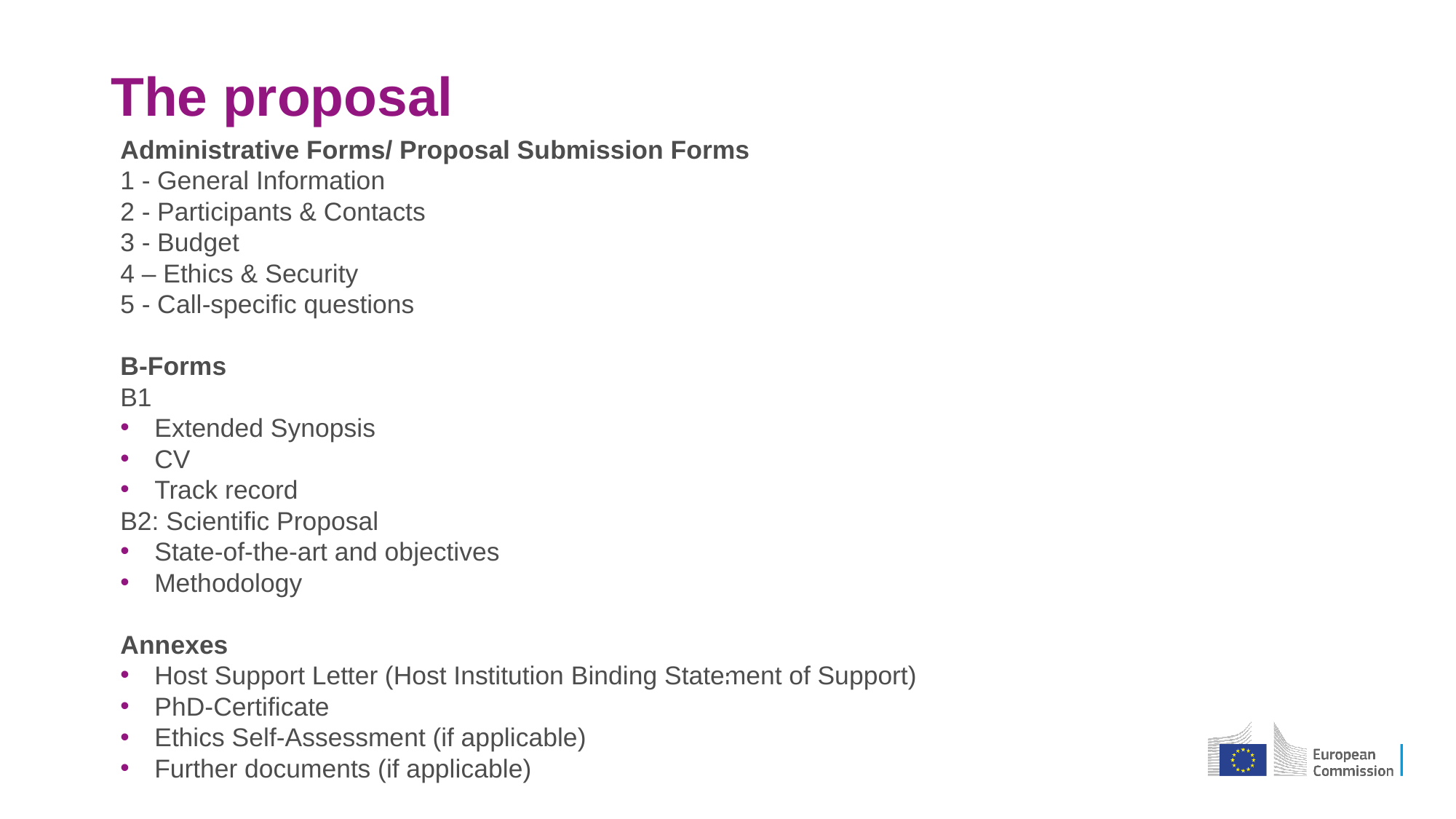

# The proposal
Administrative Forms/ Proposal Submission Forms
1 - General Information
2 - Participants & Contacts
3 - Budget
4 – Ethics & Security
5 - Call-specific questions

B-Forms
B1
Extended Synopsis
CV
Track record
B2: Scientific Proposal
State-of-the-art and objectives
Methodology

Annexes
Host Support Letter (Host Institution Binding Statement of Support)
PhD-Certificate
Ethics Self-Assessment (if applicable)
Further documents (if applicable)